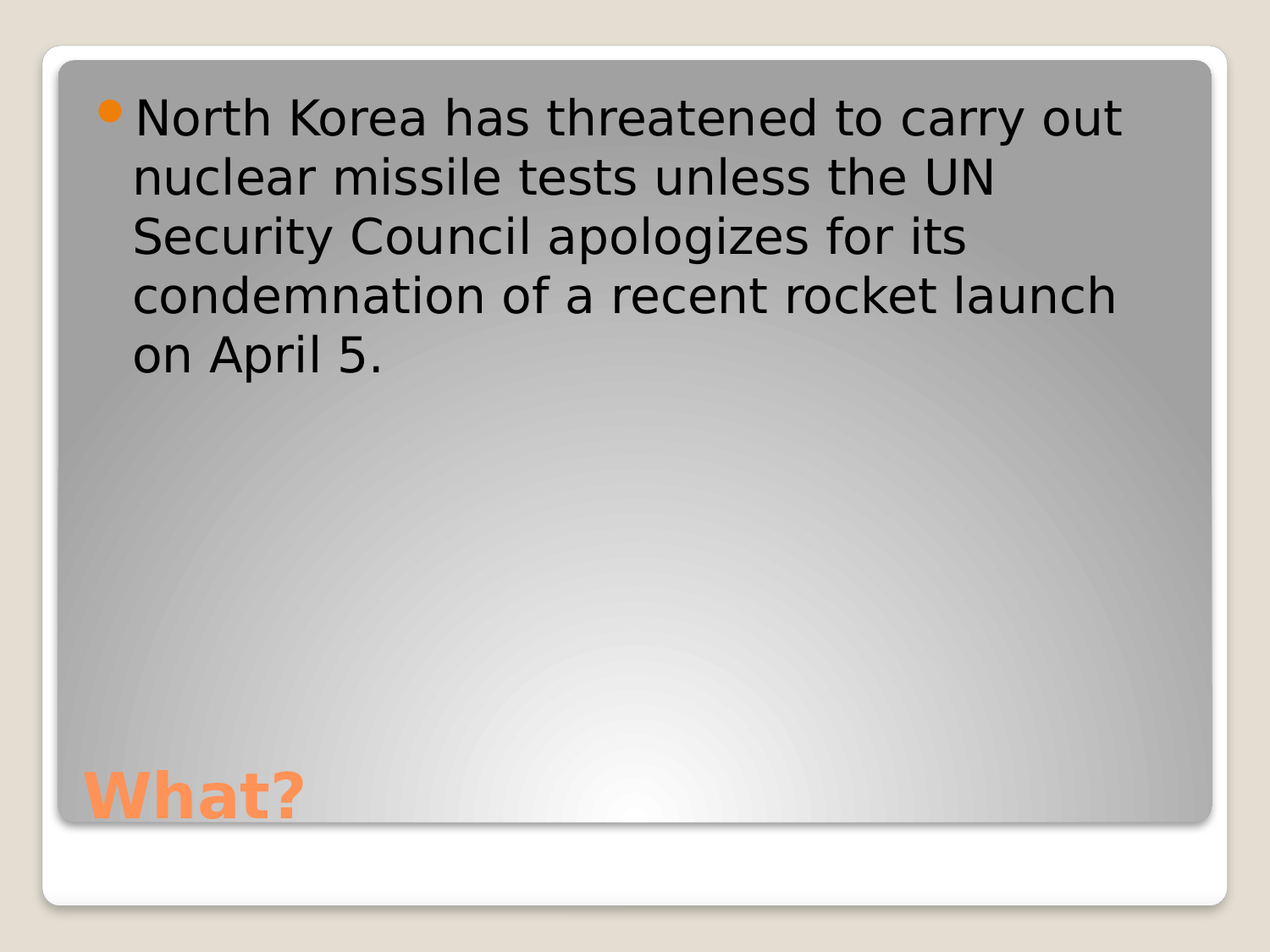

North Korea has threatened to carry out nuclear missile tests unless the UN Security Council apologizes for its condemnation of a recent rocket launch on April 5.

# What?